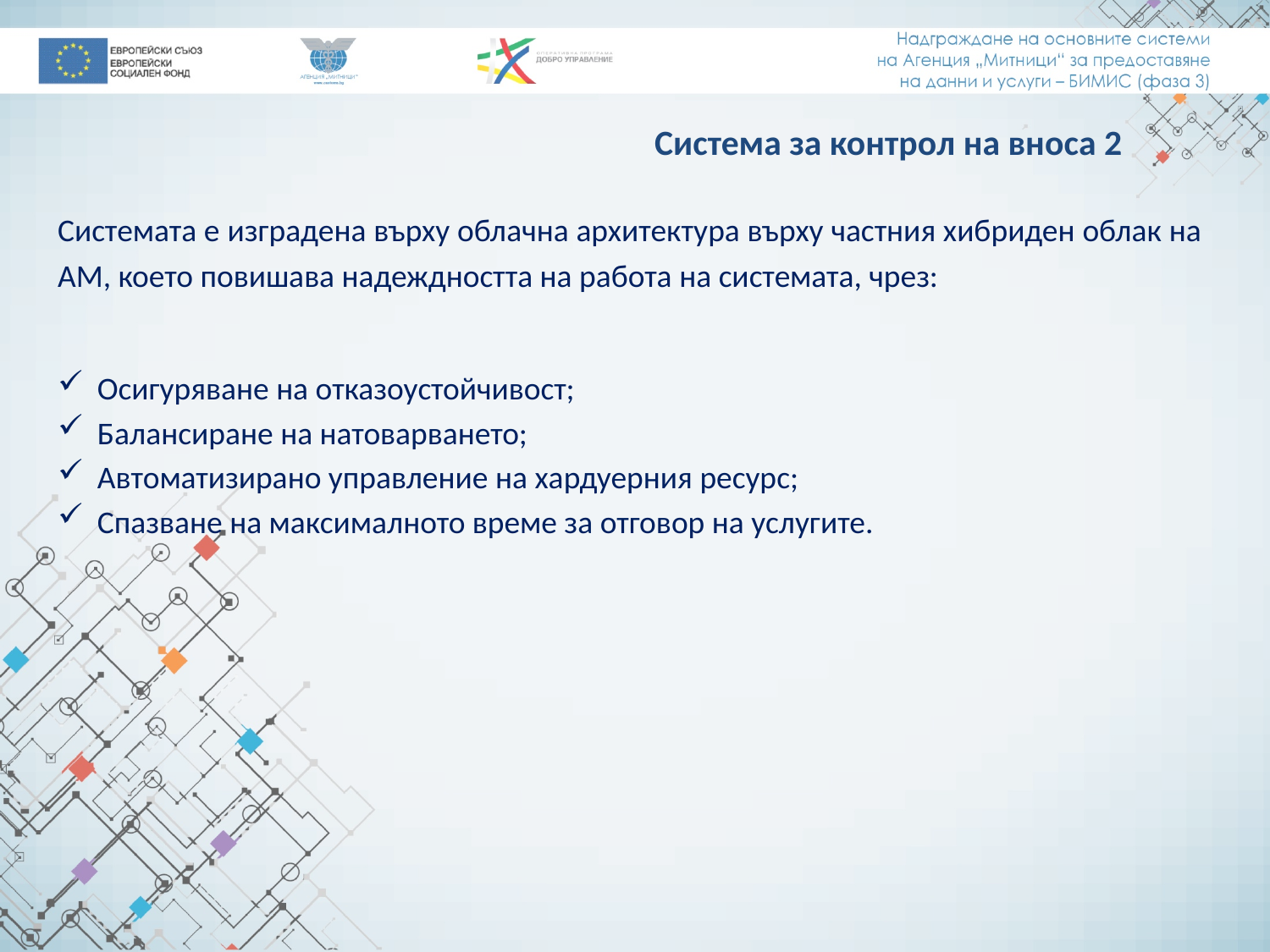

# Система за контрол на вноса 2
Системата е изградена върху облачна архитектура върху частния хибриден облак на АМ, което повишава надеждността на работа на системата, чрез:

Осигуряване на отказоустойчивост;
Балансиране на натоварването;
Автоматизирано управление на хардуерния ресурс;
Спазване на максималното време за отговор на услугите.